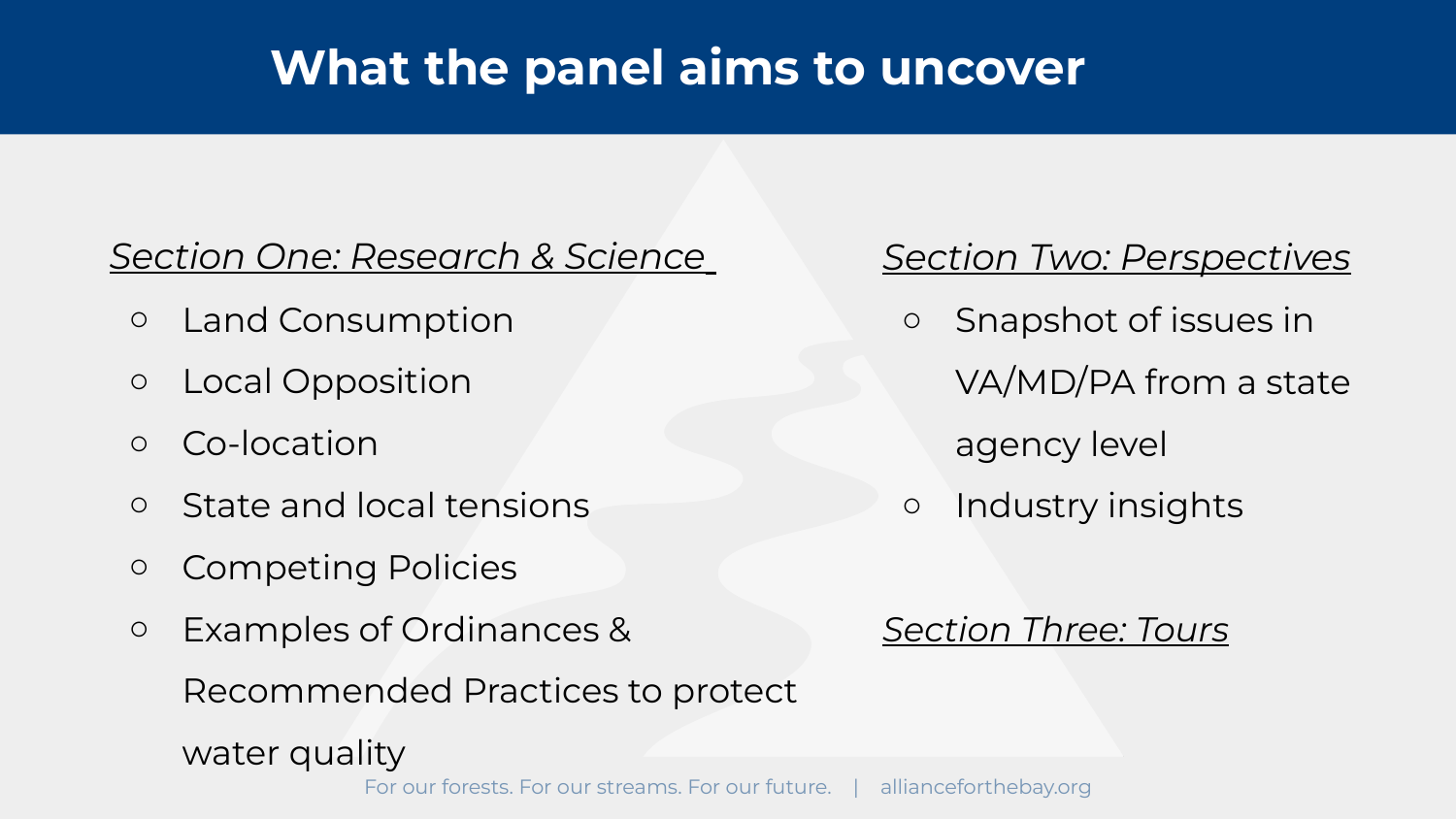

What the panel aims to uncover

Section One: Research & Science
Land Consumption
Local Opposition
Co-location
State and local tensions
Competing Policies
Examples of Ordinances & Recommended Practices to protect water quality

Section Two: Perspectives
Snapshot of issues in VA/MD/PA from a state agency level
Industry insights

Section Three: Tours